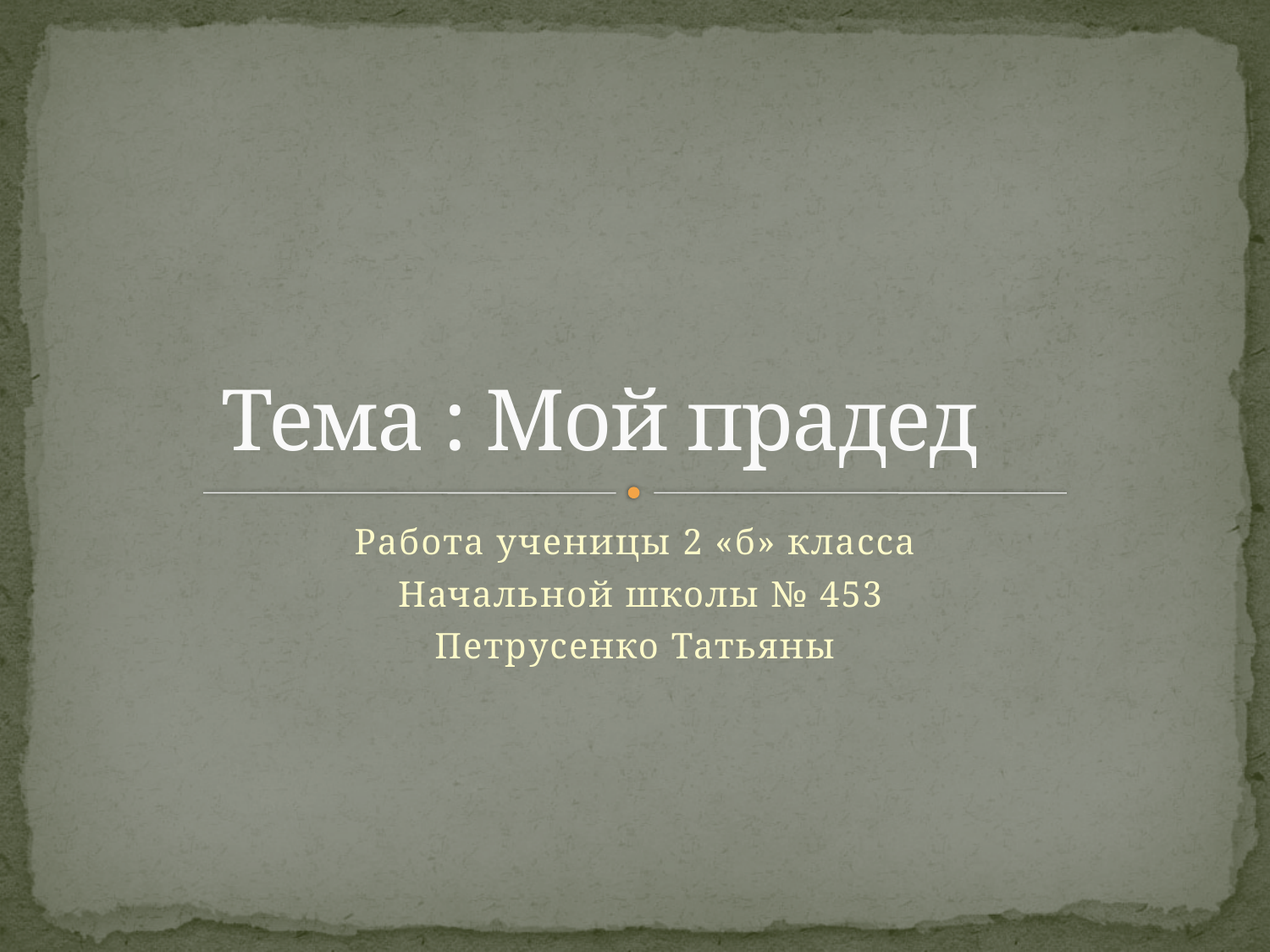

# Тема : Мой прадед
Работа ученицы 2 «б» класса
Начальной школы № 453
Петрусенко Татьяны